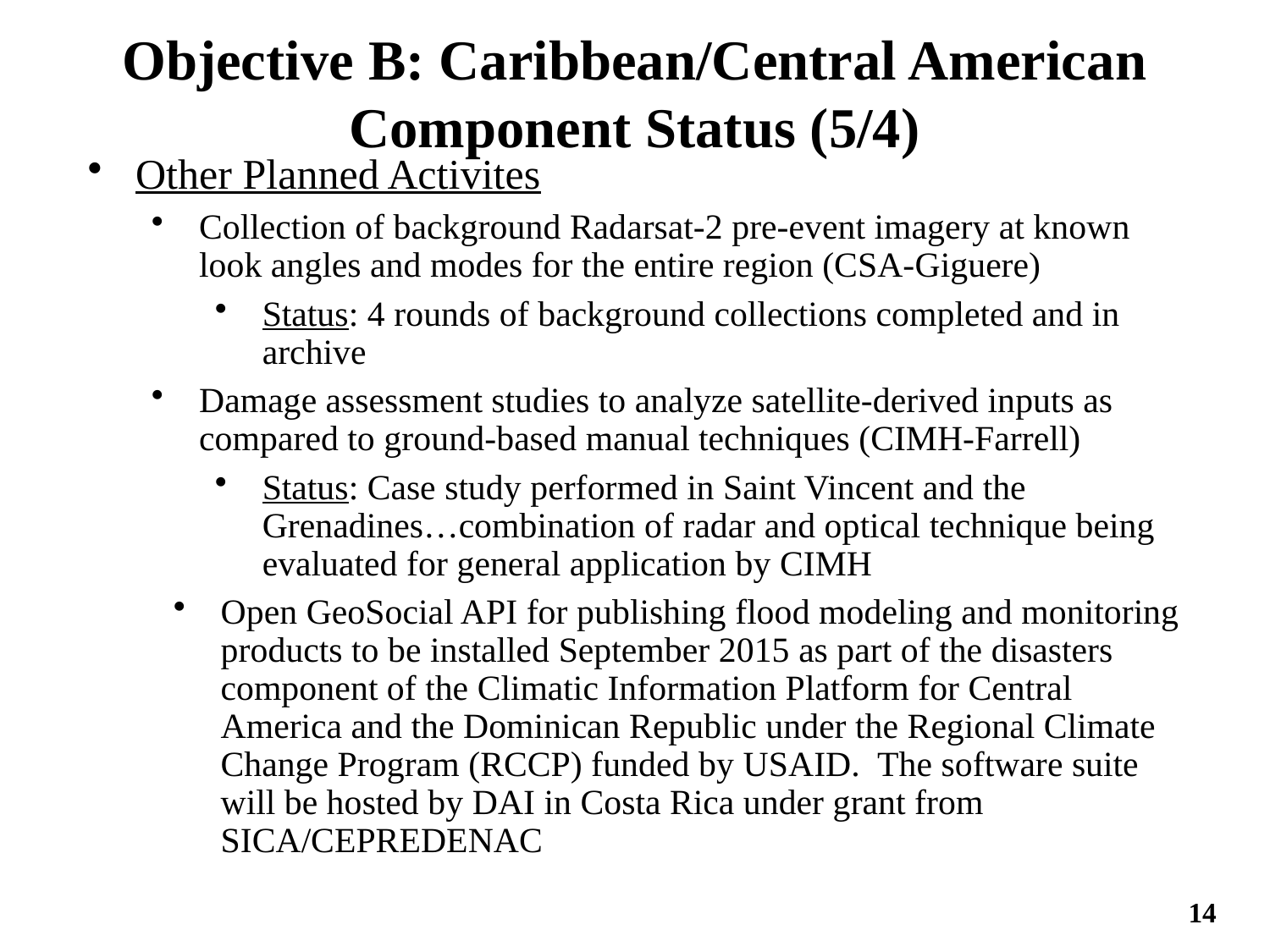

# Objective B: Caribbean/Central American Component Status (5/4)
Other Planned Activites
Collection of background Radarsat-2 pre-event imagery at known look angles and modes for the entire region (CSA-Giguere)
Status: 4 rounds of background collections completed and in archive
Damage assessment studies to analyze satellite-derived inputs as compared to ground-based manual techniques (CIMH-Farrell)
Status: Case study performed in Saint Vincent and the Grenadines…combination of radar and optical technique being evaluated for general application by CIMH
Open GeoSocial API for publishing flood modeling and monitoring products to be installed September 2015 as part of the disasters component of the Climatic Information Platform for Central America and the Dominican Republic under the Regional Climate Change Program (RCCP) funded by USAID.  The software suite will be hosted by DAI in Costa Rica under grant from SICA/CEPREDENAC
14